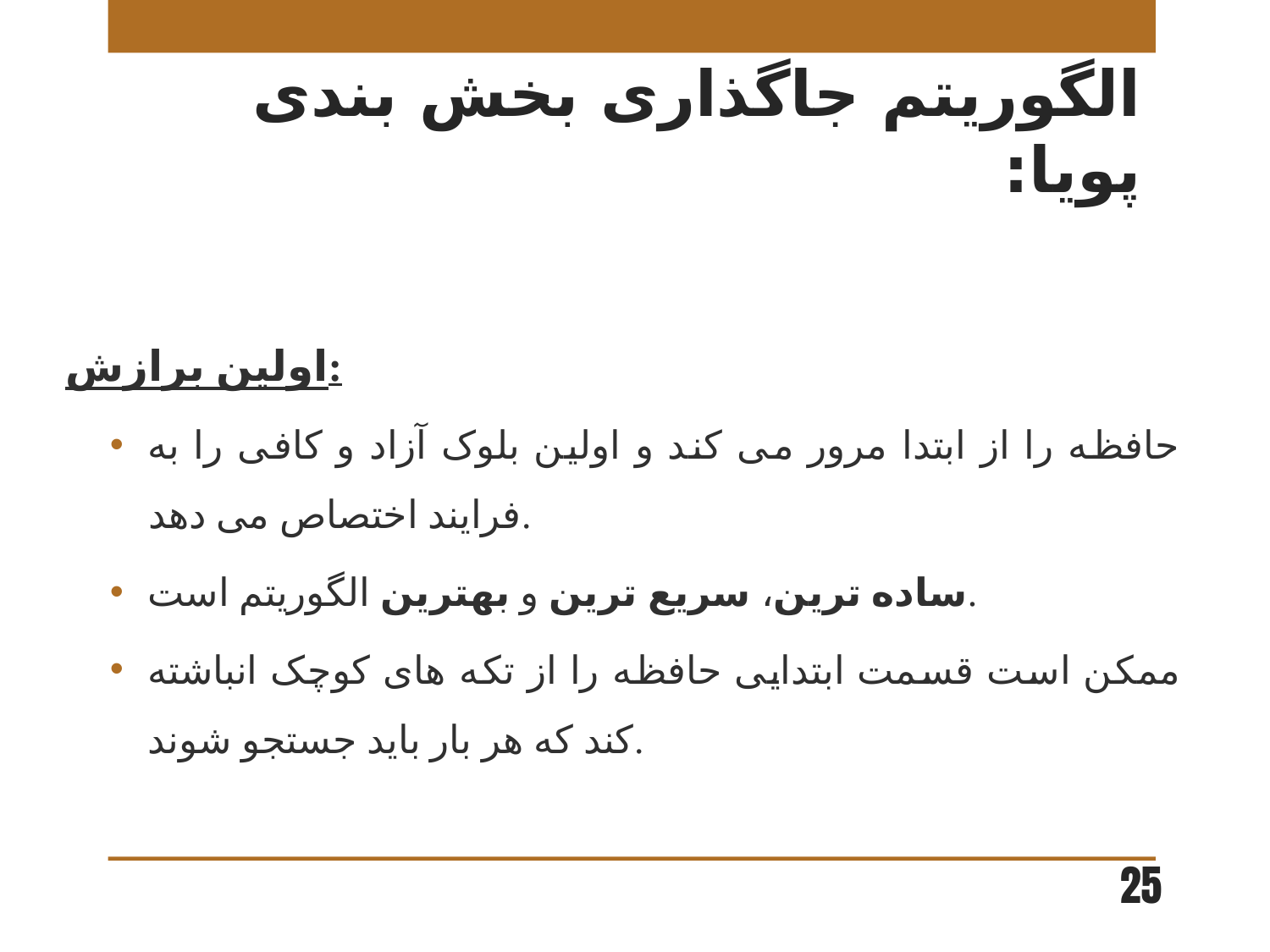

# الگوریتم جاگذاری بخش بندی پویا:
اولین برازش:
حافظه را از ابتدا مرور می کند و اولین بلوک آزاد و کافی را به فرایند اختصاص می دهد.
ساده ترین، سریع ترین و بهترین الگوریتم است.
ممکن است قسمت ابتدایی حافظه را از تکه های کوچک انباشته کند که هر بار باید جستجو شوند.
25